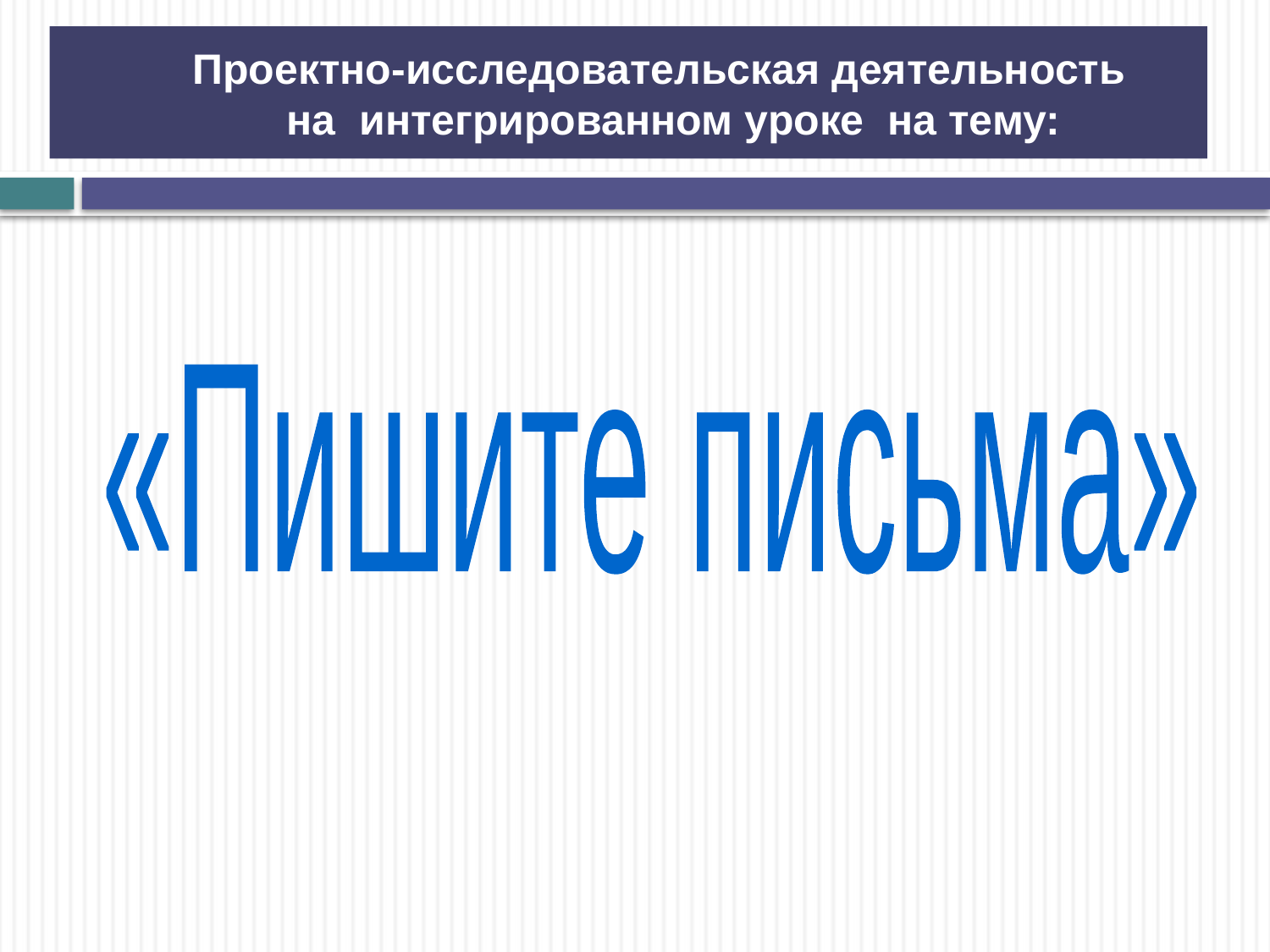

# Проектно-исследовательская деятельность на  интегрированном уроке  на тему:
«Пишите письма»